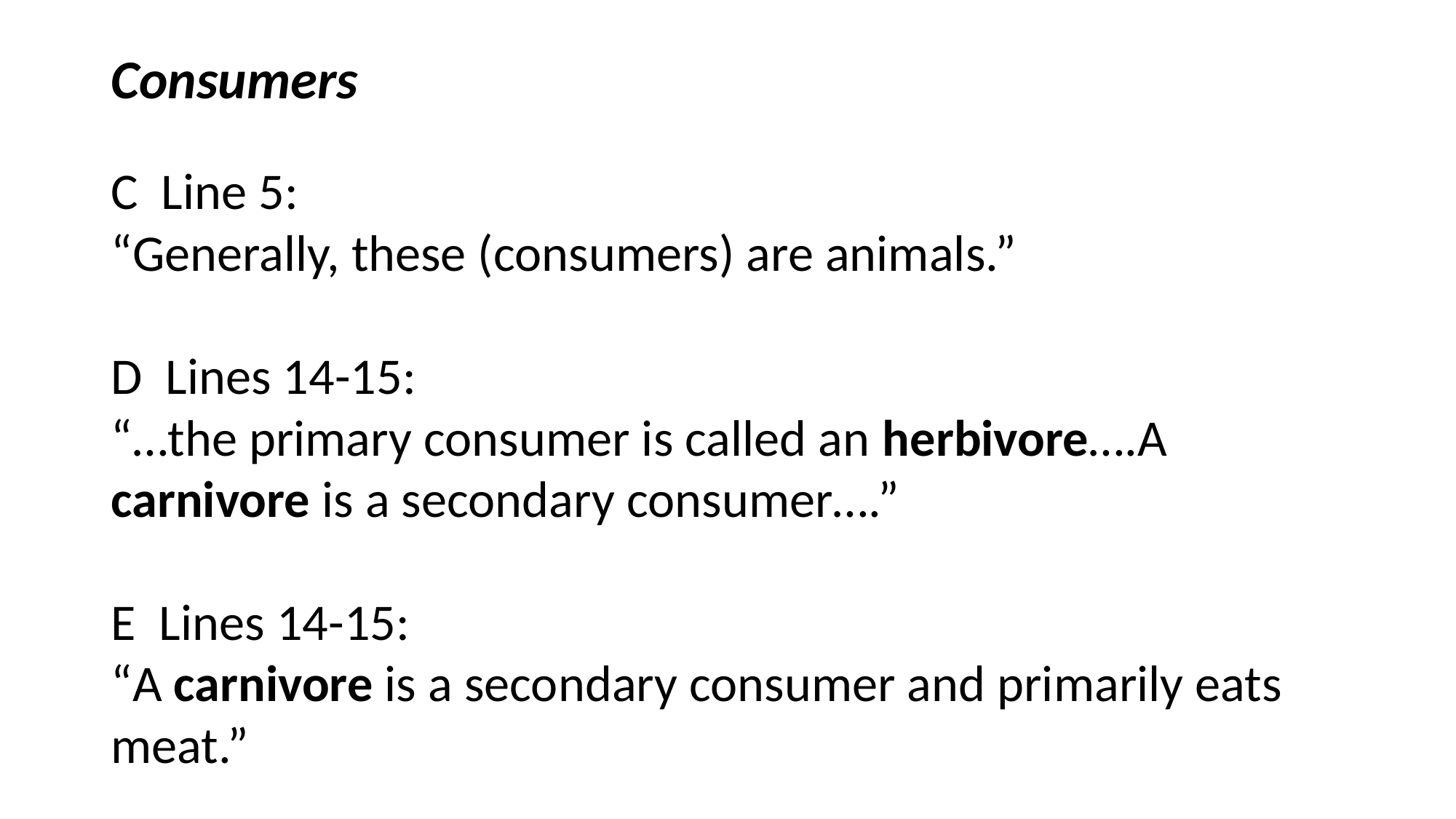

# Consumers
C  Line 5:
“Generally, these (consumers) are animals.”

D  Lines 14-15:
“…the primary consumer is called an herbivore….A carnivore is a secondary consumer….”

E  Lines 14-15:
“A carnivore is a secondary consumer and primarily eats meat.”